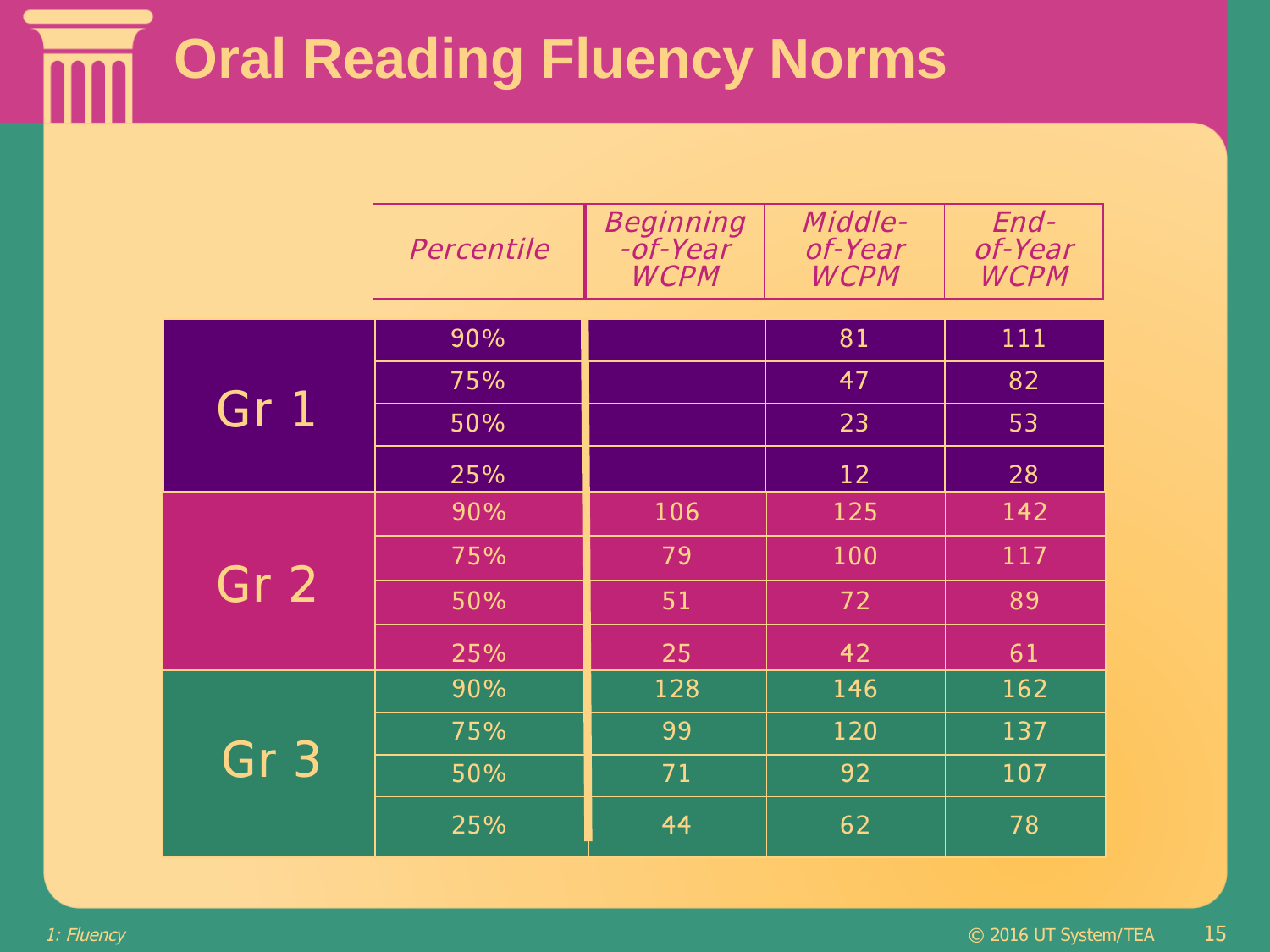

# Oral Reading Fluency Norms
| Percentile | Beginning-of-Year WCPM | Middle- of-Year WCPM | End- of-Year WCPM |
| --- | --- | --- | --- |
| Gr 1 | 90% |  | 81 | 111 |
| --- | --- | --- | --- | --- |
|  | 75% |  | 47 | 82 |
|  | 50% |  | 23 | 53 |
|  | 25% |  | 12 | 28 |

| Gr 2 | 90% | 106 | 125 | 142 |
| --- | --- | --- | --- | --- |
|  | 75% | 79 | 100 | 117 |
|  | 50% | 51 | 72 | 89 |
|  | 25% | 25 | 42 | 61 |
| Gr 3 | 90% | 128 | 146 | 162 |
| --- | --- | --- | --- | --- |
|  | 75% | 99 | 120 | 137 |
|  | 50% | 71 | 92 | 107 |
|  | 25% | 44 | 62 | 78 |